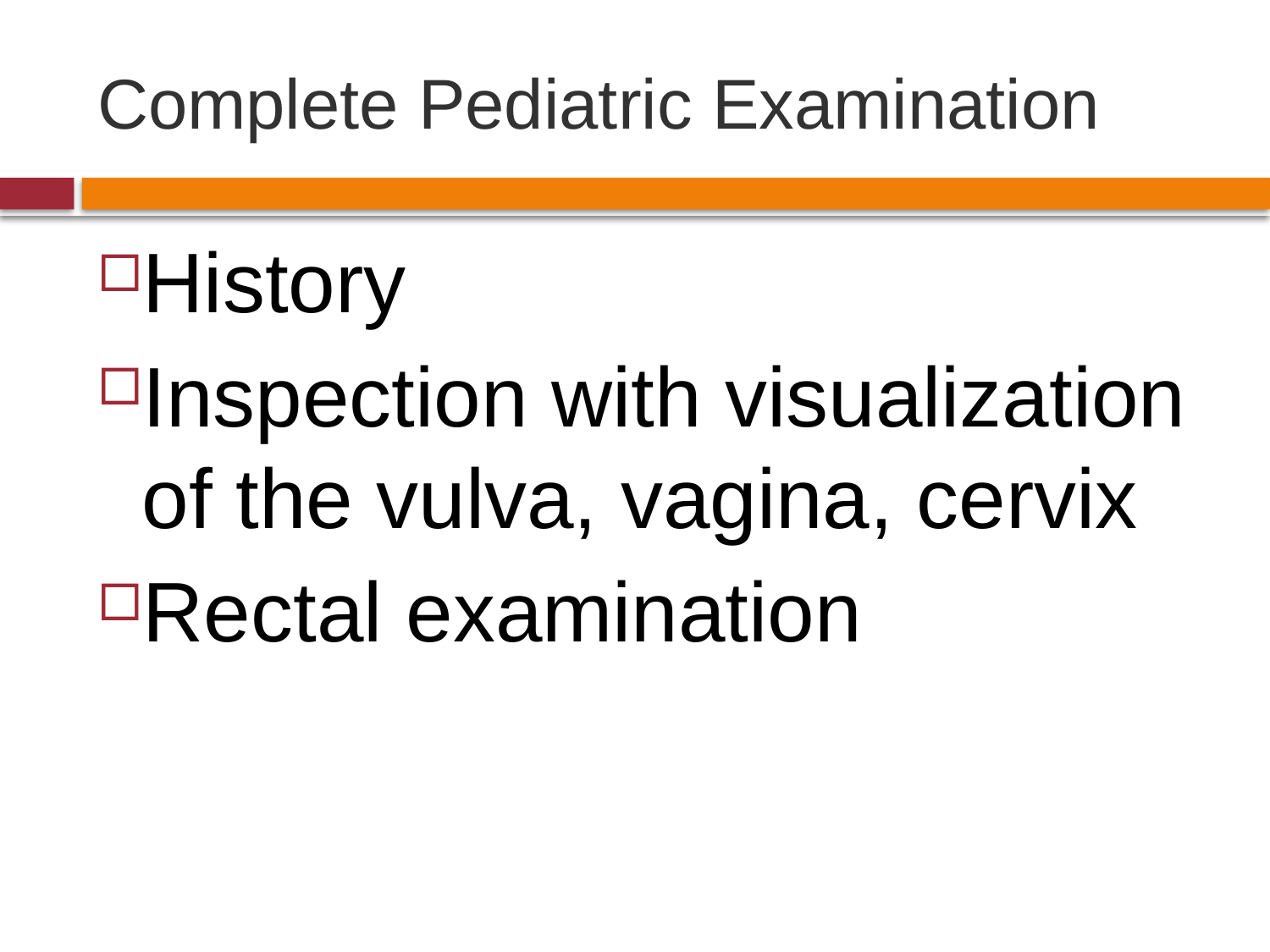

# Complete Pediatric Examination
History
Inspection with visualization of the vulva, vagina, cervix
Rectal examination